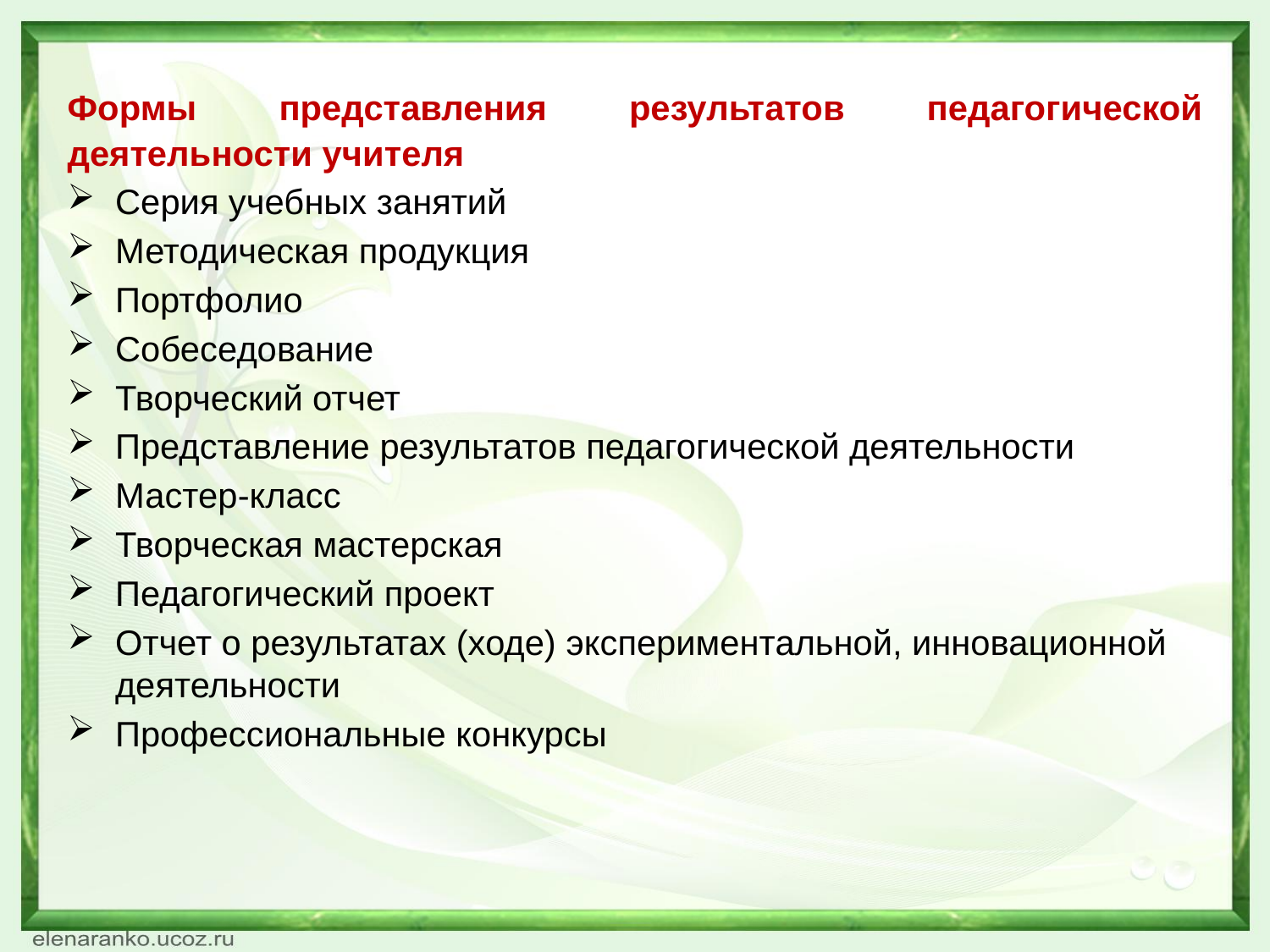

Формы представления результатов педагогической деятельности учителя
Серия учебных занятий
Методическая продукция
Портфолио
Собеседование
Творческий отчет
Представление результатов педагогической деятельности
Мастер-класс
Творческая мастерская
Педагогический проект
Отчет о результатах (ходе) экспериментальной, инновационной деятельности
Профессиональные конкурсы